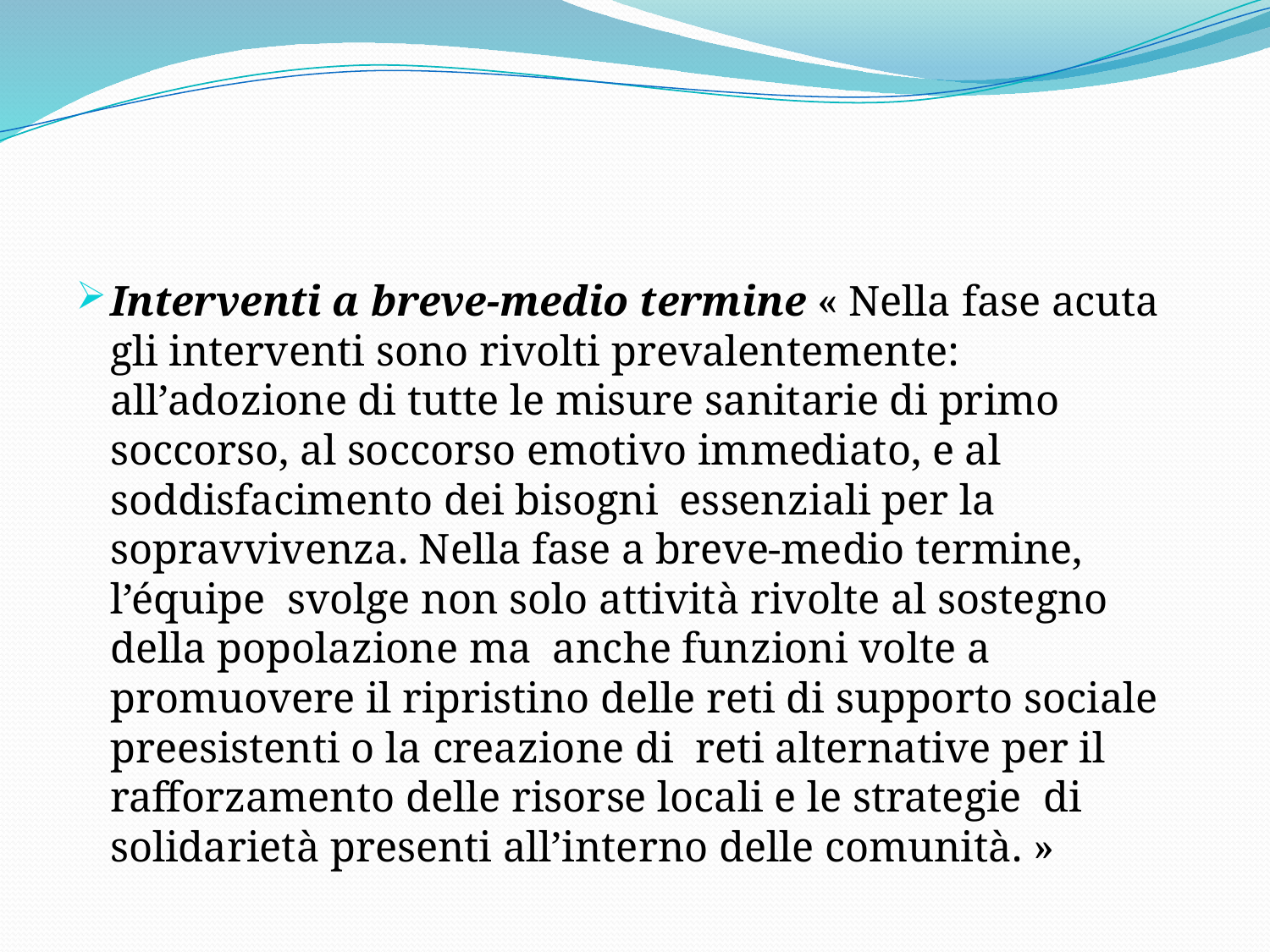

#
Interventi a breve-medio termine « Nella fase acuta gli interventi sono rivolti prevalentemente: all’adozione di tutte le misure sanitarie di primo soccorso, al soccorso emotivo immediato, e al soddisfacimento dei bisogni  essenziali per la sopravvivenza. Nella fase a breve-medio termine, l’équipe  svolge non solo attività rivolte al sostegno della popolazione ma  anche funzioni volte a promuovere il ripristino delle reti di supporto sociale preesistenti o la creazione di  reti alternative per il rafforzamento delle risorse locali e le strategie  di solidarietà presenti all’interno delle comunità. »